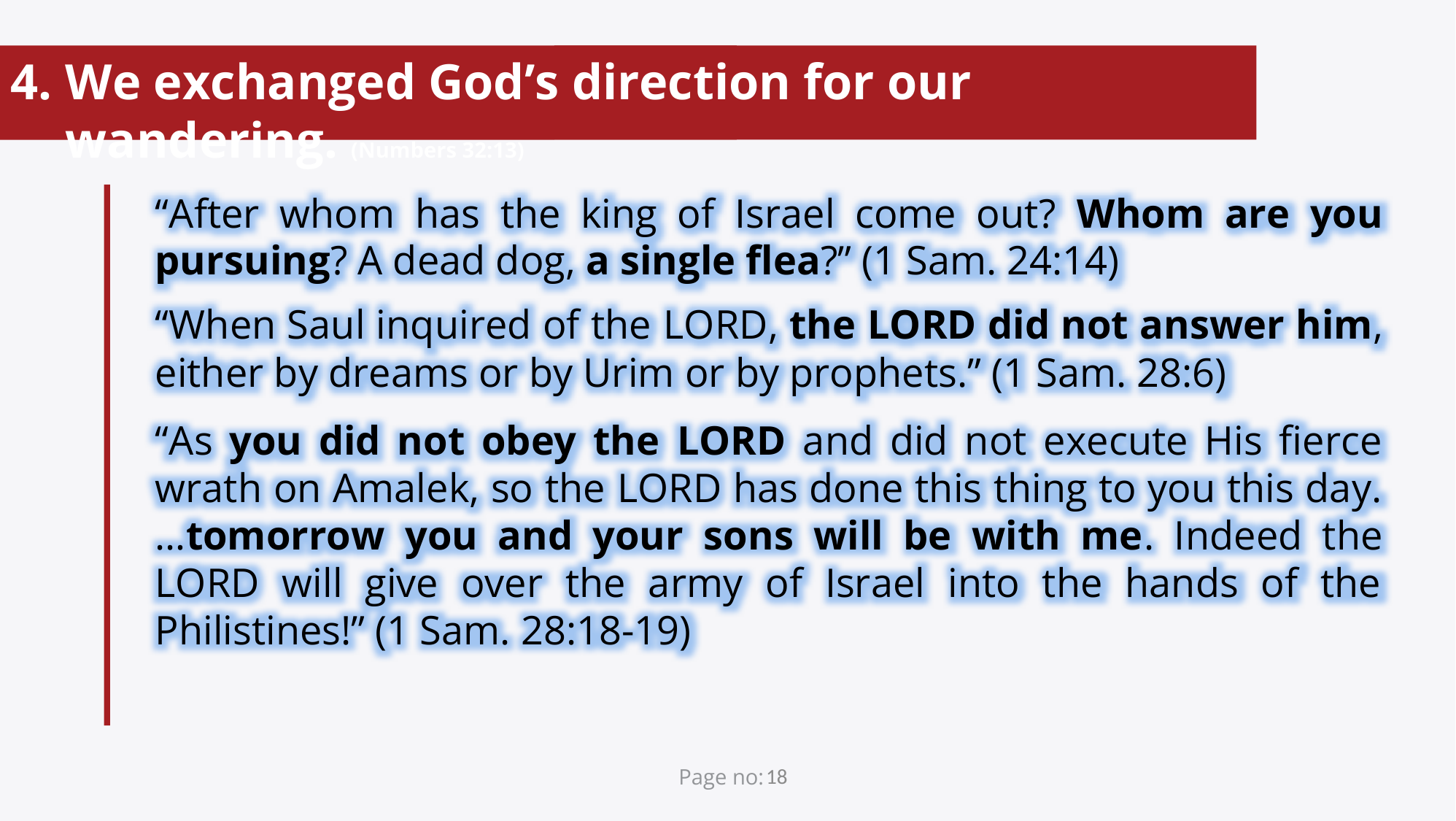

We exchanged God’s direction for our wandering. (Numbers 32:13)

“After whom has the king of Israel come out? Whom are you pursuing? A dead dog, a single flea?” (1 Sam. 24:14)
“When Saul inquired of the Lord, the Lord did not answer him, either by dreams or by Urim or by prophets.” (1 Sam. 28:6)
“As you did not obey the Lord and did not execute His fierce wrath on Amalek, so the Lord has done this thing to you this day. …tomorrow you and your sons will be with me. Indeed the Lord will give over the army of Israel into the hands of the Philistines!” (1 Sam. 28:18-19)